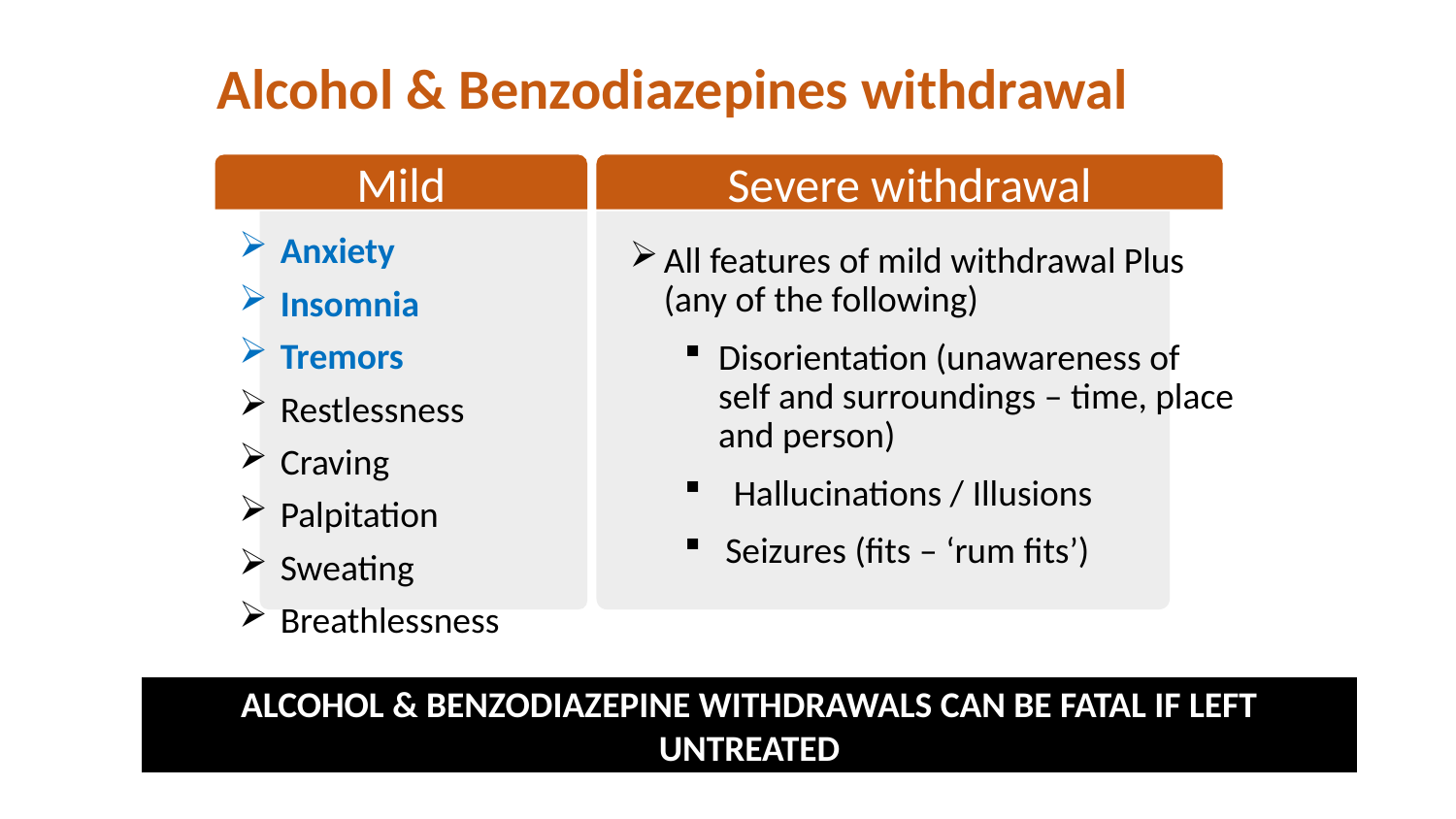

Alcohol & Benzodiazepines withdrawal
Mild

Anxiety
Insomnia
Tremors
Restlessness
Craving
Palpitation
Sweating
Breathlessness

Severe withdrawal

All features of mild withdrawal Plus (any of the following)
Disorientation (unawareness of self and surroundings – time, place and person)
 Hallucinations / Illusions
Seizures (fits – ‘rum fits’)

ALCOHOL & BENZODIAZEPINE WITHDRAWALS CAN BE FATAL IF LEFT UNTREATED